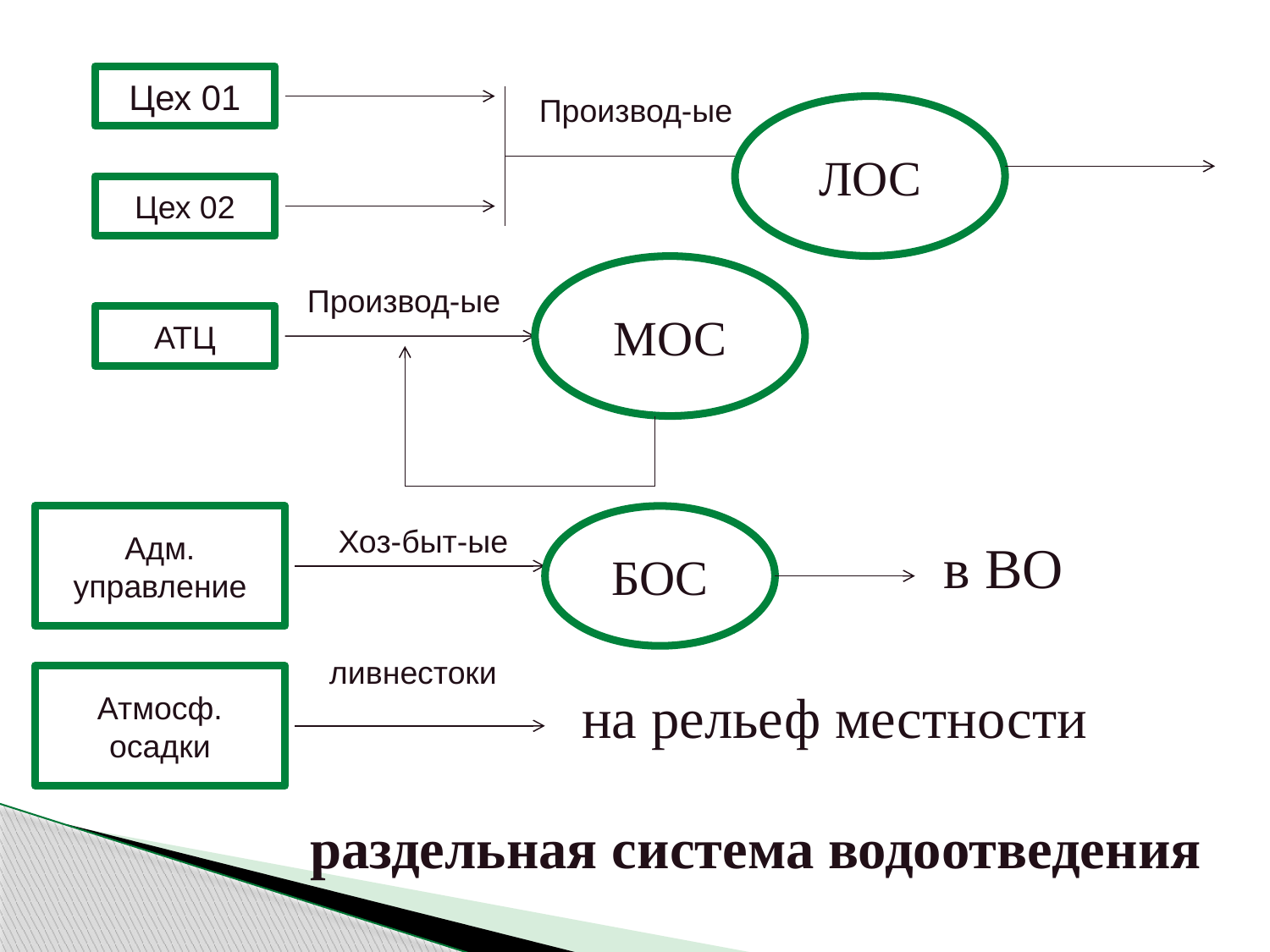

Цех 01
Производ-ые
ЛОС
Цех 02
МОС
Производ-ые
АТЦ
Адм. управление
БОС
Хоз-быт-ые
в ВО
ливнестоки
Атмосф. осадки
на рельеф местности
 раздельная система водоотведения